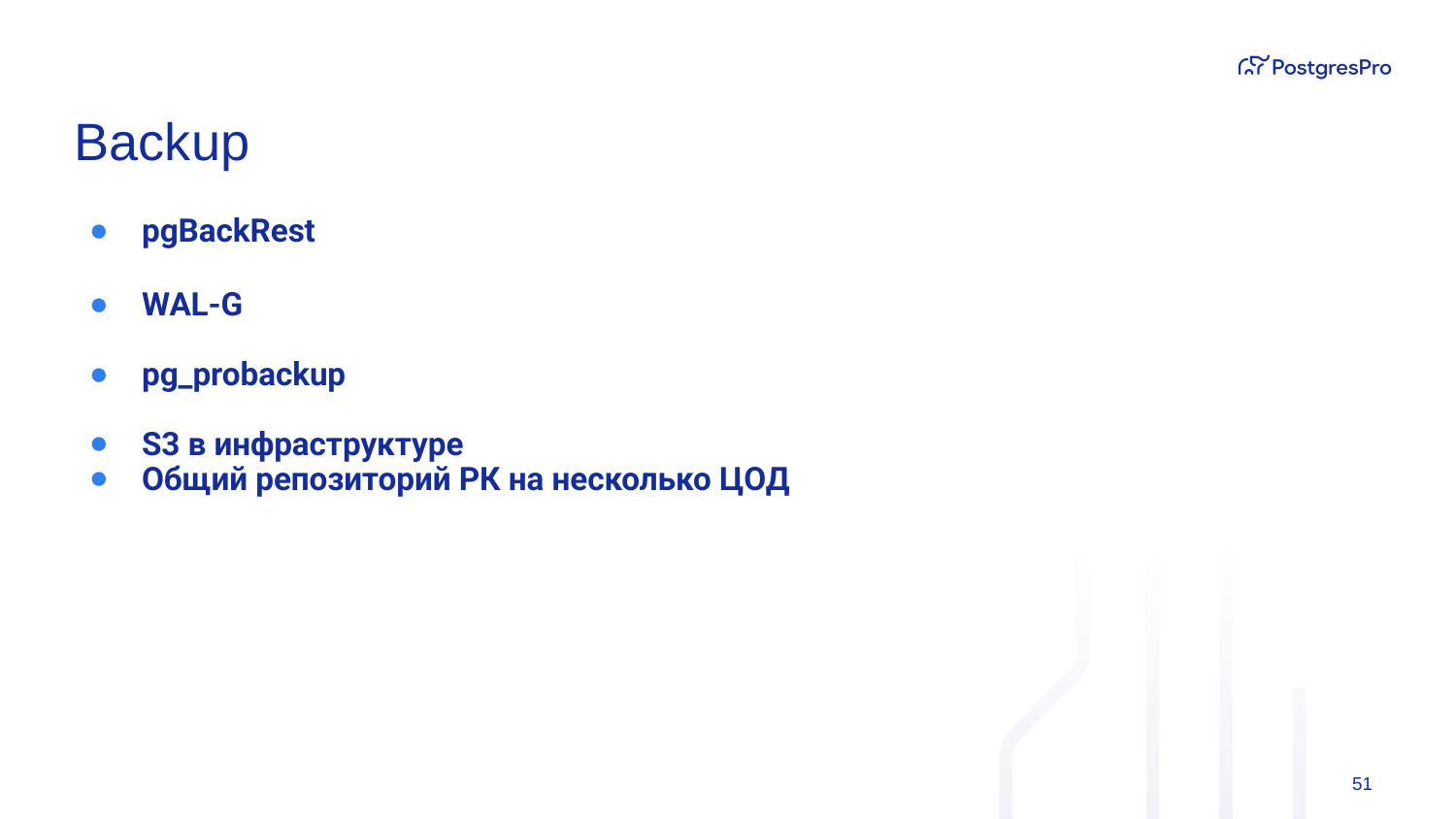

# Backup
pgBackRest
WAL-G
pg_probackup
S3 в инфраструктуре
Общий репозиторий РК на несколько ЦОД
51